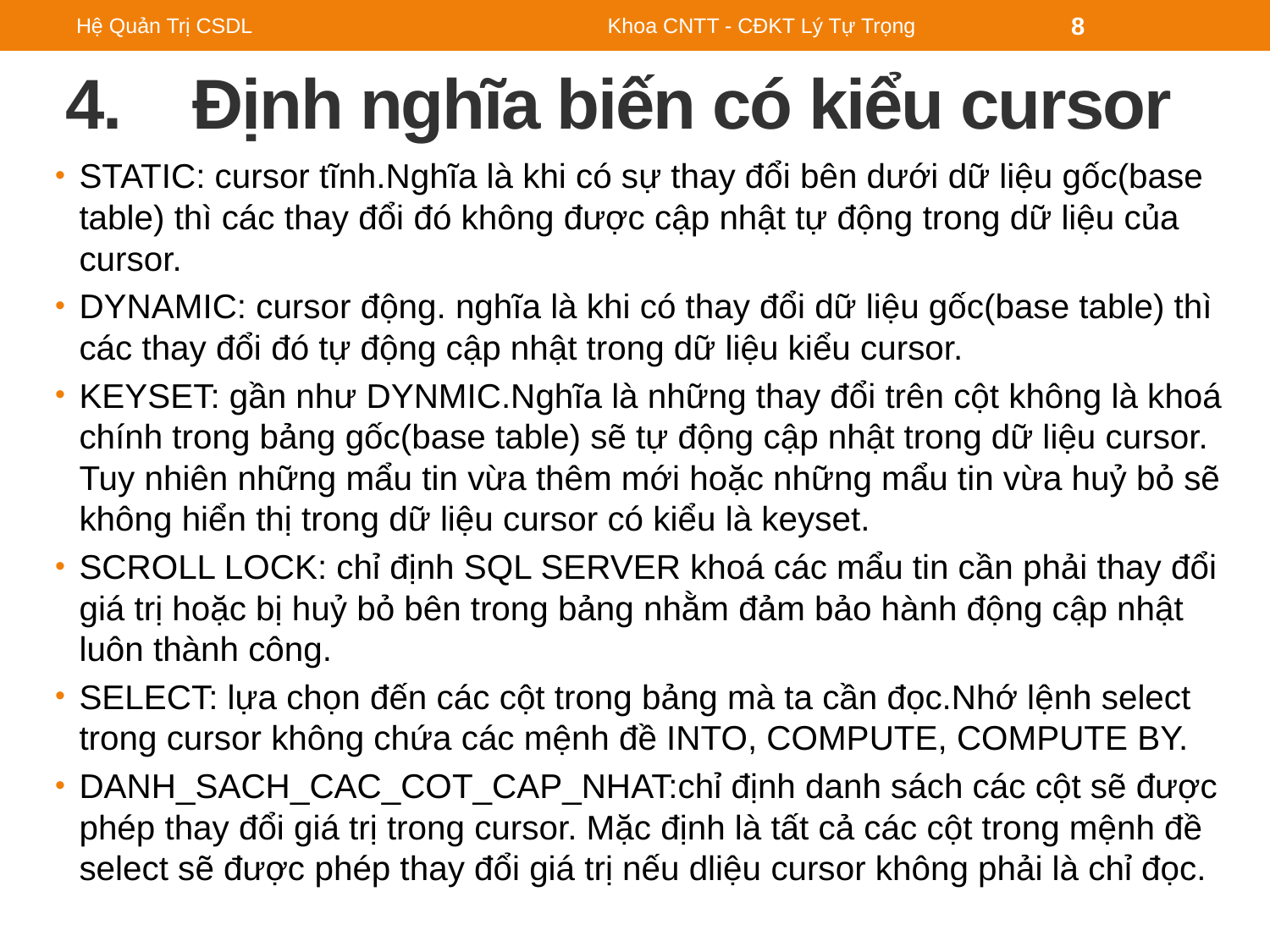

Hệ Quản Trị CSDL
Khoa CNTT - CĐKT Lý Tự Trọng
8
# 4.    Định nghĩa biến có kiểu cursor
STATIC: cursor tĩnh.Nghĩa là khi có sự thay đổi bên dưới dữ liệu gốc(base table) thì các thay đổi đó không được cập nhật tự động trong dữ liệu của cursor.
DYNAMIC: cursor động. nghĩa là khi có thay đổi dữ liệu gốc(base table) thì các thay đổi đó tự động cập nhật trong dữ liệu kiểu cursor.
KEYSET: gần như DYNMIC.Nghĩa là những thay đổi trên cột không là khoá chính trong bảng gốc(base table) sẽ tự động cập nhật trong dữ liệu cursor. Tuy nhiên những mẩu tin vừa thêm mới hoặc những mẩu tin vừa huỷ bỏ sẽ không hiển thị trong dữ liệu cursor có kiểu là keyset.
SCROLL LOCK: chỉ định SQL SERVER khoá các mẩu tin cần phải thay đổi giá trị hoặc bị huỷ bỏ bên trong bảng nhằm đảm bảo hành động cập nhật luôn thành công.
SELECT: lựa chọn đến các cột trong bảng mà ta cần đọc.Nhớ lệnh select trong cursor không chứa các mệnh đề INTO, COMPUTE, COMPUTE BY.
DANH_SACH_CAC_COT_CAP_NHAT:chỉ định danh sách các cột sẽ được phép thay đổi giá trị trong cursor. Mặc định là tất cả các cột trong mệnh đề select sẽ được phép thay đổi giá trị nếu dliệu cursor không phải là chỉ đọc.